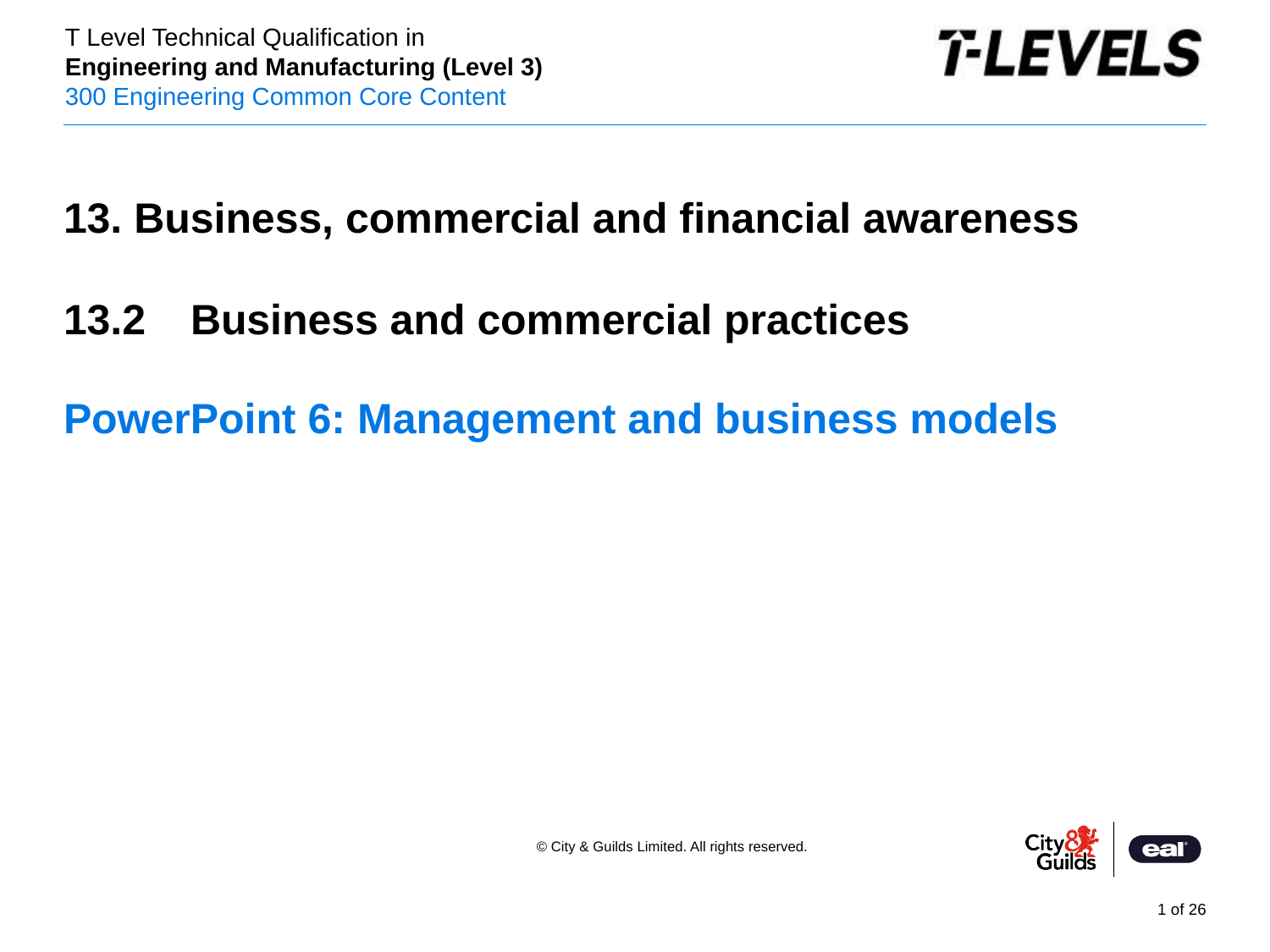

13. Business, commercial and financial awareness

13.2	Business and commercial practices
PowerPoint 6: Management and business models